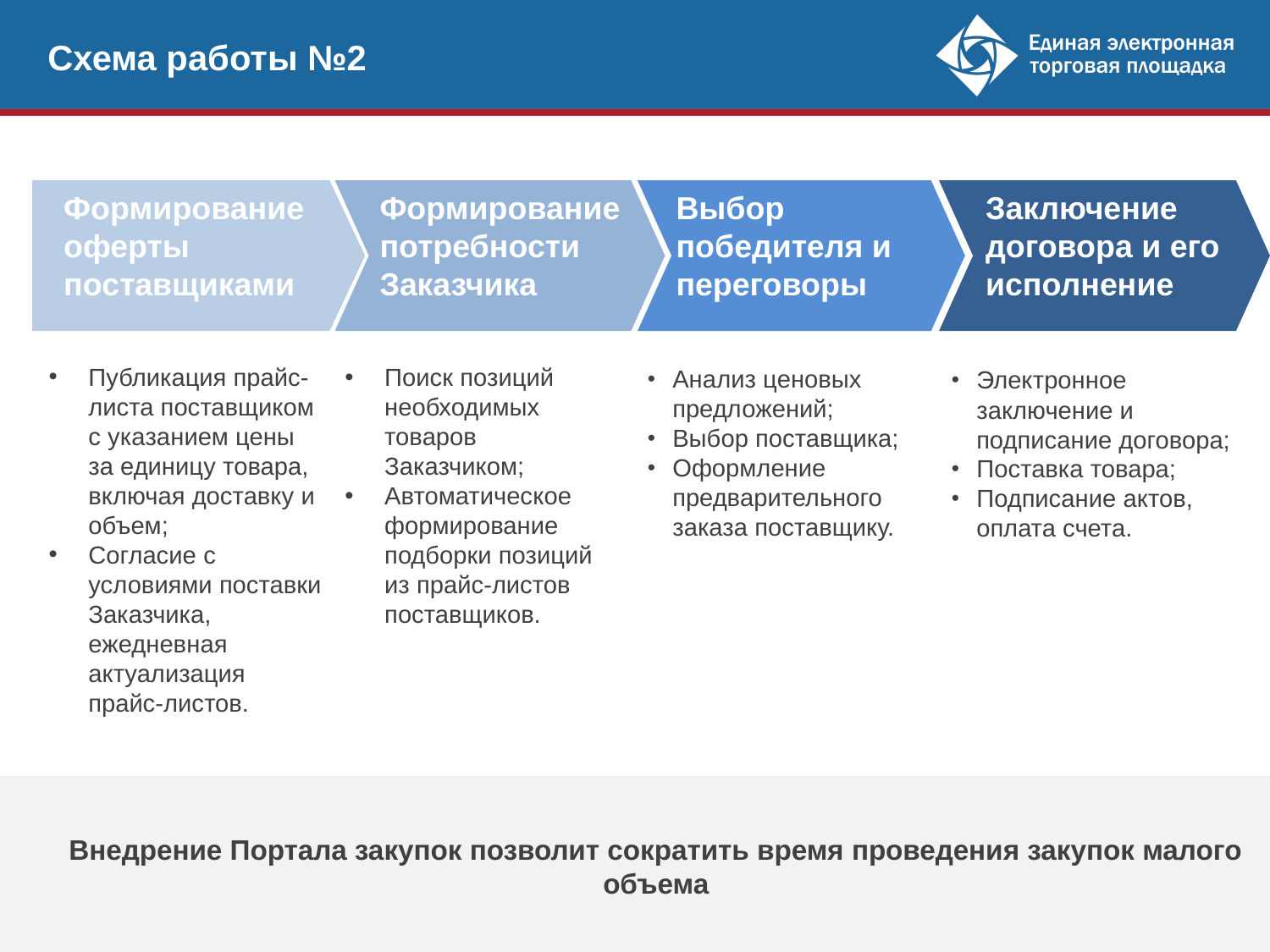

# Схема работы №2

Формирование оферты поставщиками
Формирование потребности Заказчика
Выбор победителя и переговоры
Заключение договора и его исполнение
Публикация прайс-листа поставщиком  с указанием цены за единицу товара, включая доставку и объем;
Согласие с условиями поставки Заказчика, ежедневная актуализация прайс-листов.
Поиск позиций необходимых  товаров Заказчиком;
Автоматическое формирование подборки позиций из прайс-листов поставщиков.

Анализ ценовых предложений;
Выбор поставщика;
Оформление предварительного заказа поставщику.
Электронное заключение и подписание договора;
Поставка товара;
Подписание актов, оплата счета.

Внедрение Портала закупок позволит сократить время проведения закупок малого объема